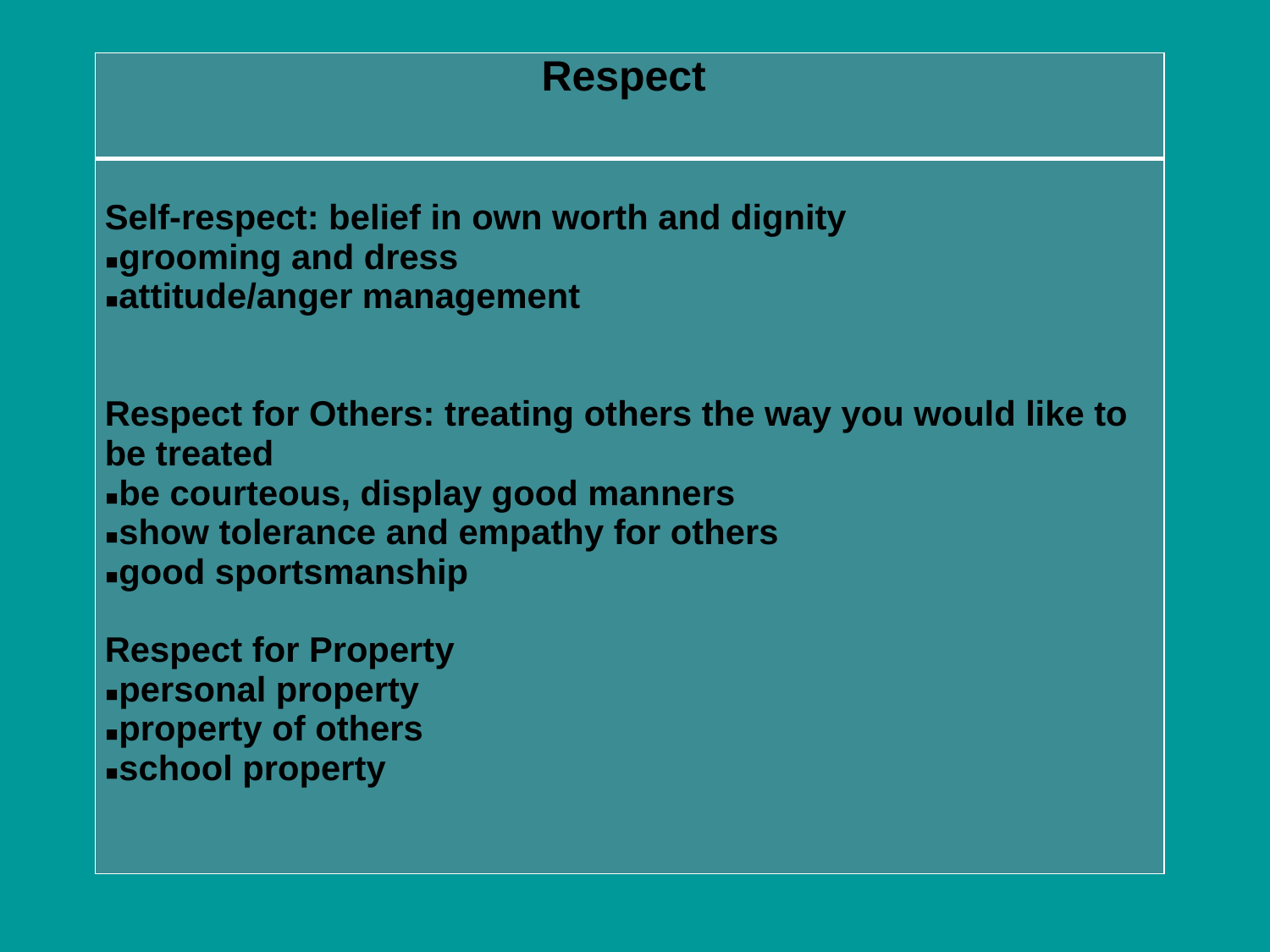

| Respect |
| --- |
| Self-respect: belief in own worth and dignity grooming and dress attitude/anger management     Respect for Others: treating others the way you would like to be treated be courteous, display good manners show tolerance and empathy for others good sportsmanship   Respect for Property personal property property of others school property |